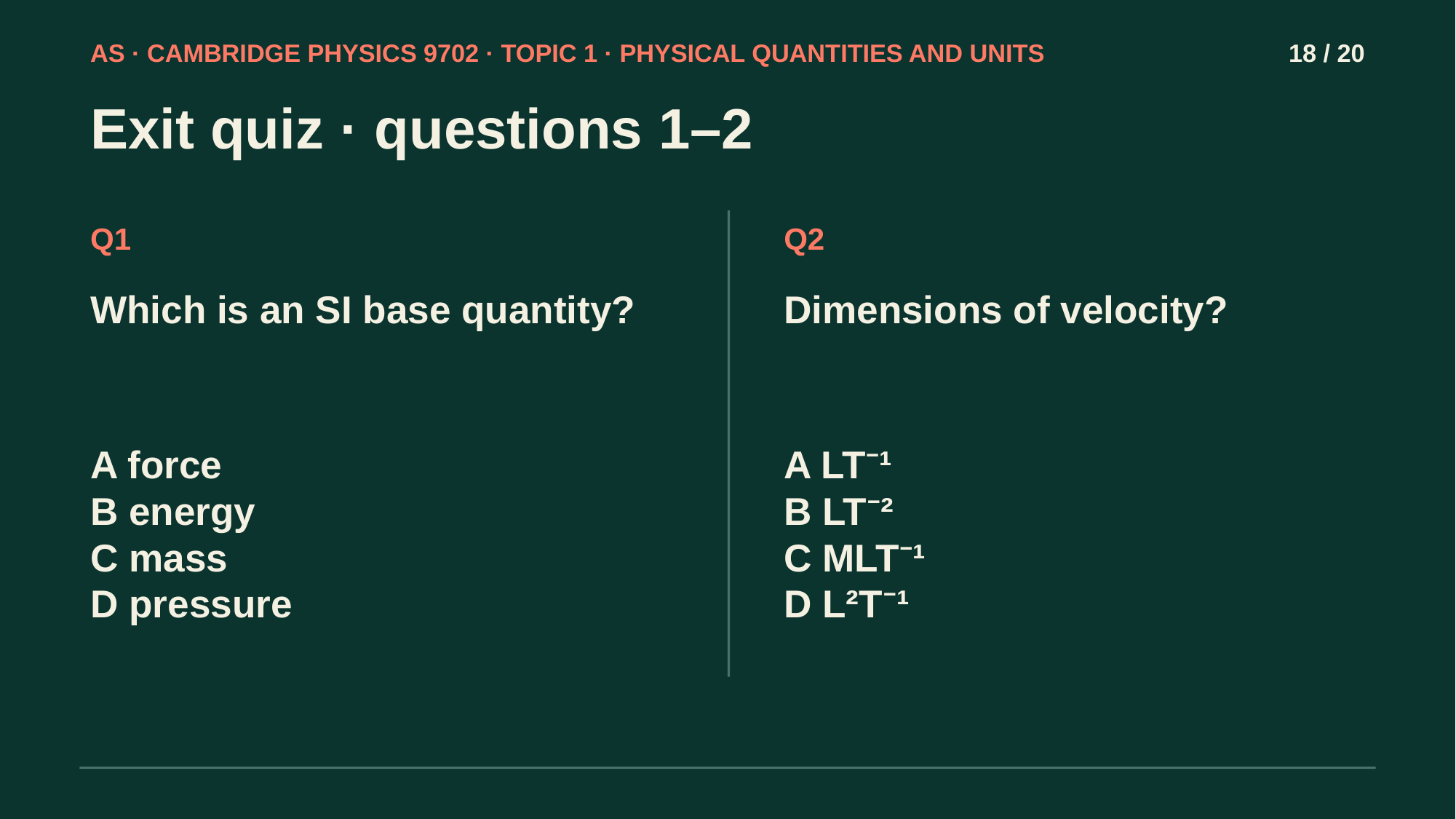

AS · CAMBRIDGE PHYSICS 9702 · TOPIC 1 · PHYSICAL QUANTITIES AND UNITS
18 / 20
Exit quiz · questions 1–2

Q1
Q2
Which is an SI base quantity?
Dimensions of velocity?
A force
B energy
C mass
D pressure
A LT⁻¹
B LT⁻²
C MLT⁻¹
D L²T⁻¹